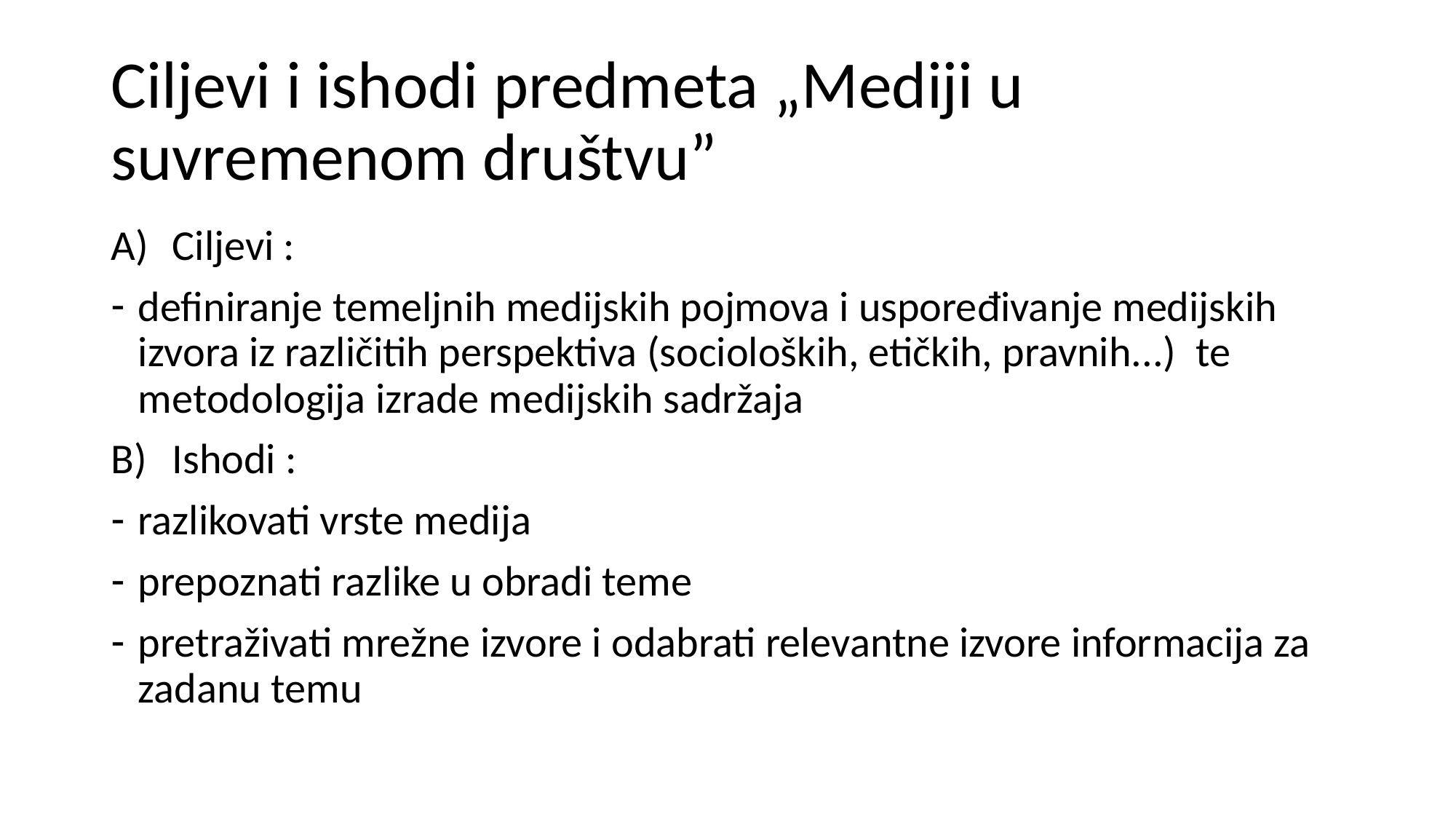

# Ciljevi i ishodi predmeta „Mediji u suvremenom društvu”
Ciljevi :
definiranje temeljnih medijskih pojmova i uspoređivanje medijskih izvora iz različitih perspektiva (socioloških, etičkih, pravnih...)  te metodologija izrade medijskih sadržaja
Ishodi :
razlikovati vrste medija
prepoznati razlike u obradi teme
pretraživati mrežne izvore i odabrati relevantne izvore informacija za zadanu temu